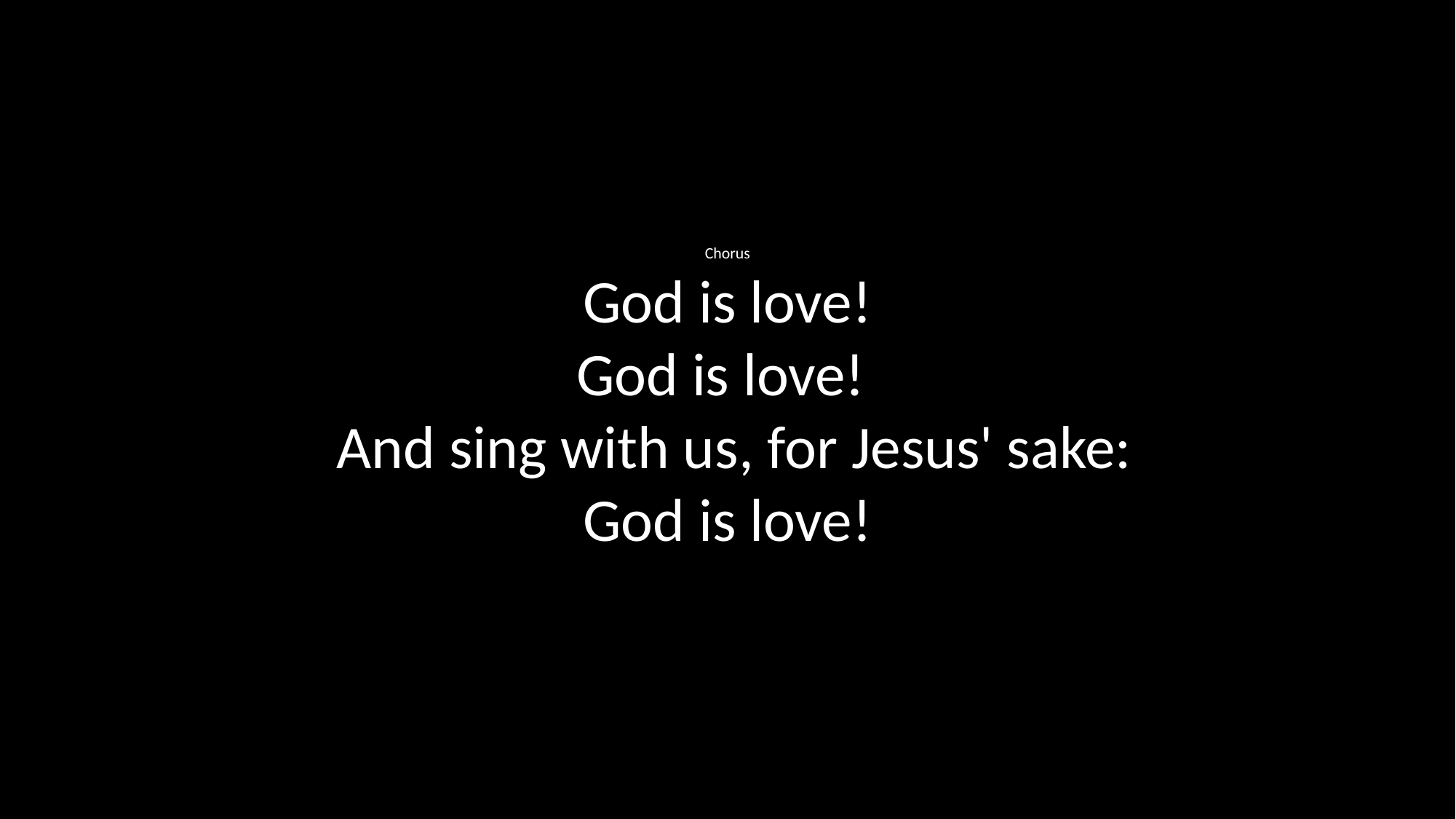

Chorus
God is love!
God is love!
 And sing with us, for Jesus' sake:
God is love!